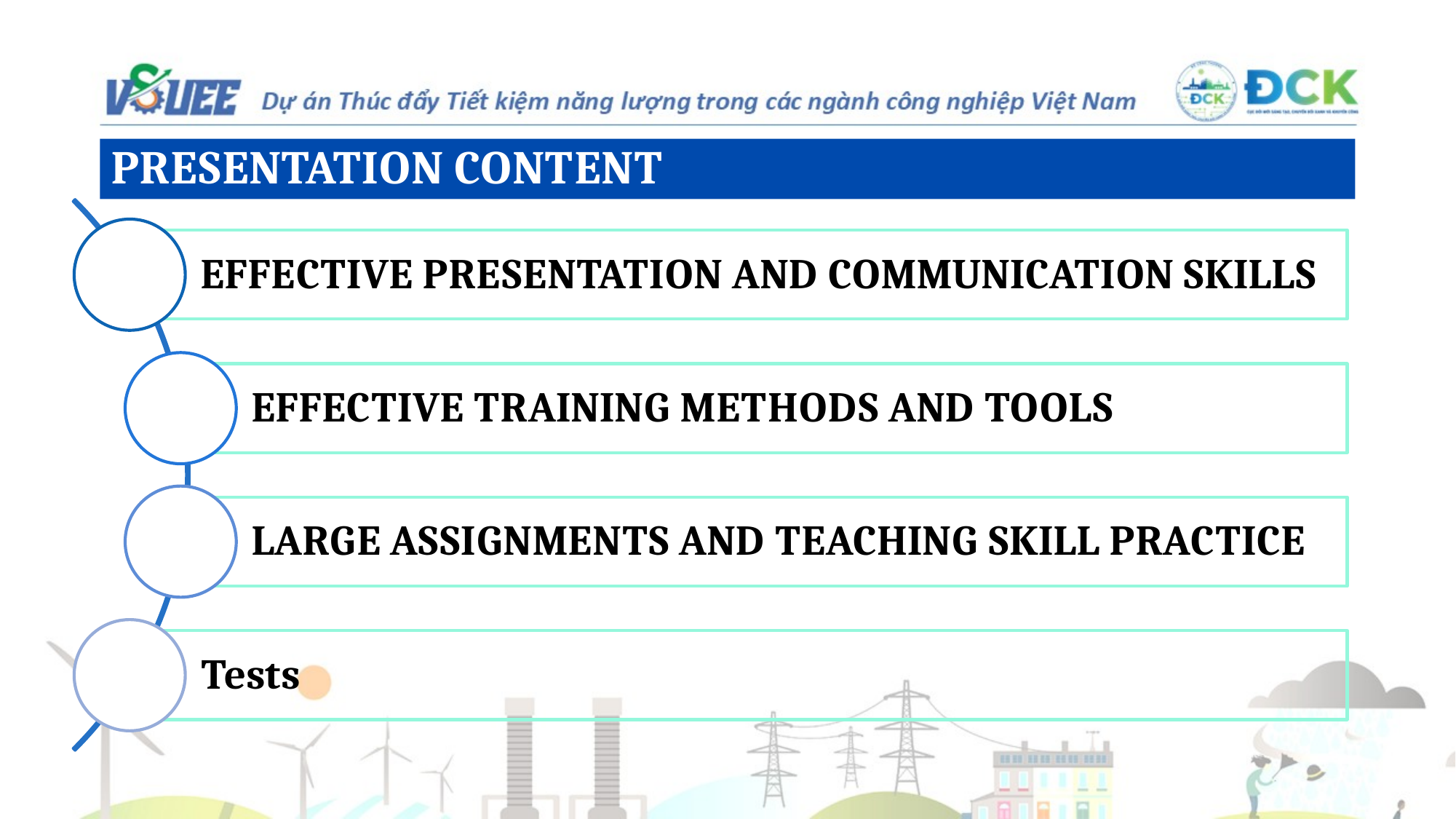

# PRESENTATION CONTENT
EFFECTIVE PRESENTATION AND COMMUNICATION SKILLS
EFFECTIVE TRAINING METHODS AND TOOLS
LARGE ASSIGNMENTS AND TEACHING SKILL PRACTICE
Tests